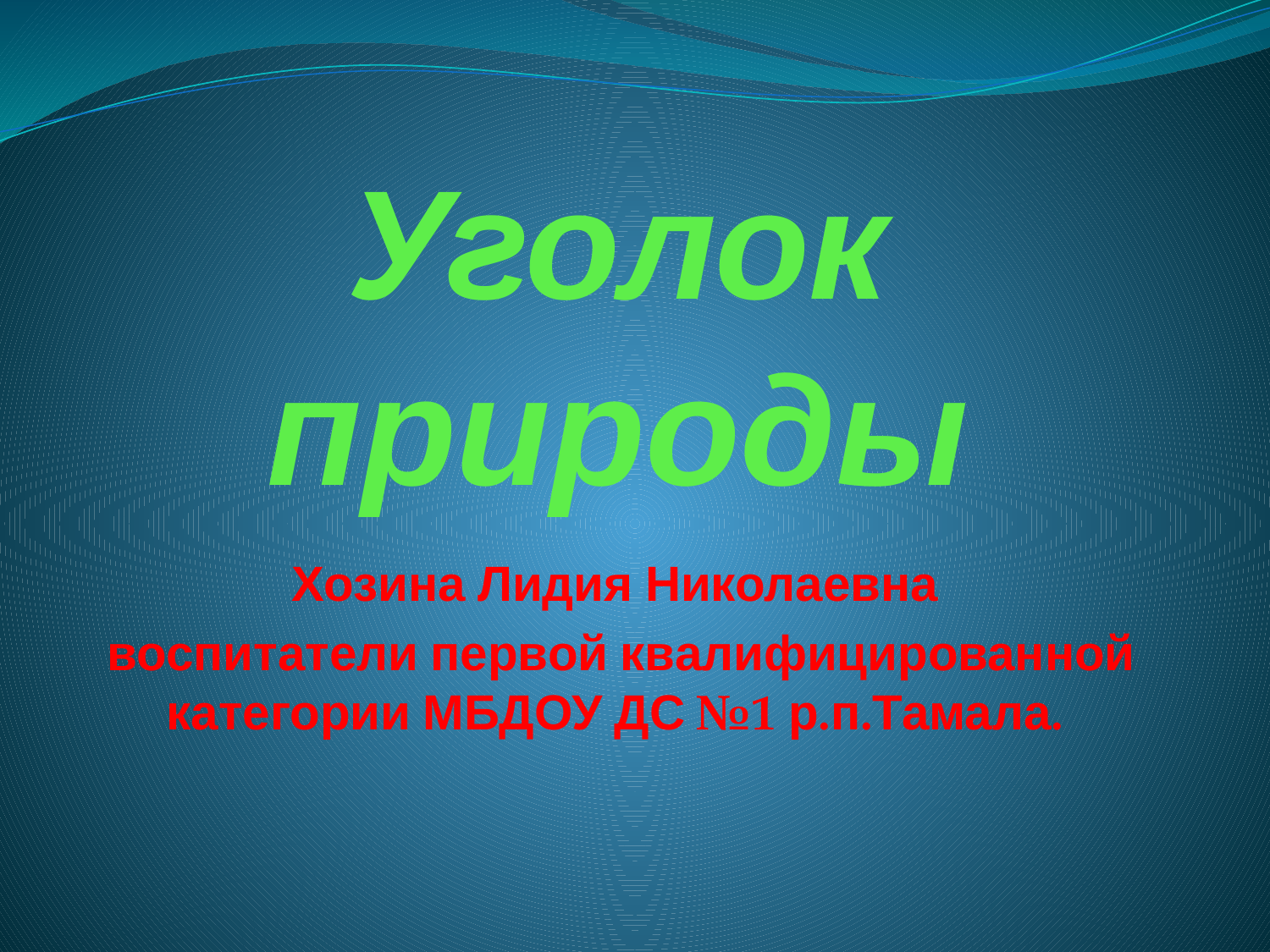

# Уголок природы
Хозина Лидия Николаевна
 воспитатели первой квалифицированной категории МБДОУ ДС №1 р.п.Тамала.